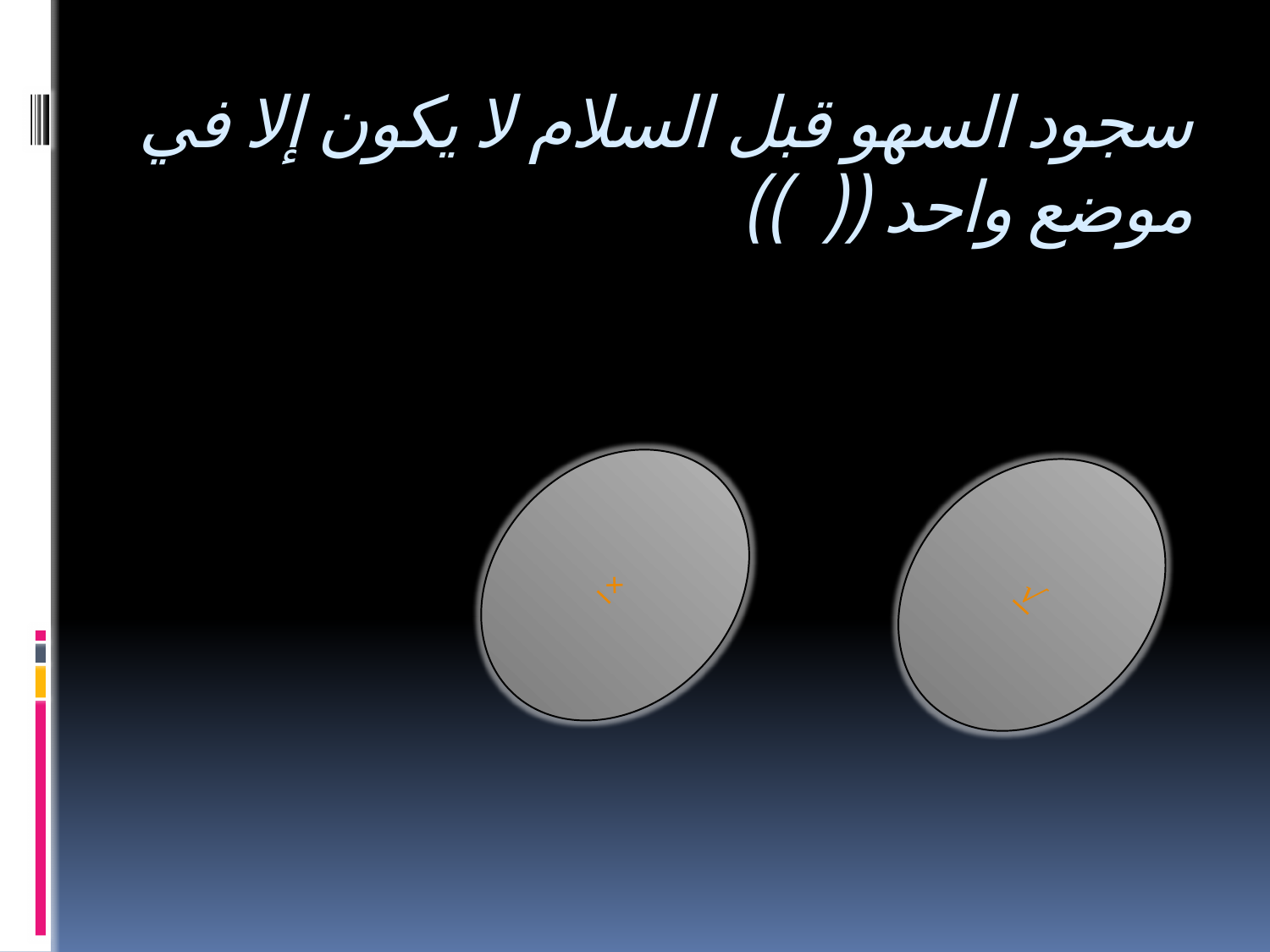

# سجود السهو قبل السلام لا يكون إلا في موضع واحد ((  ))
×
√